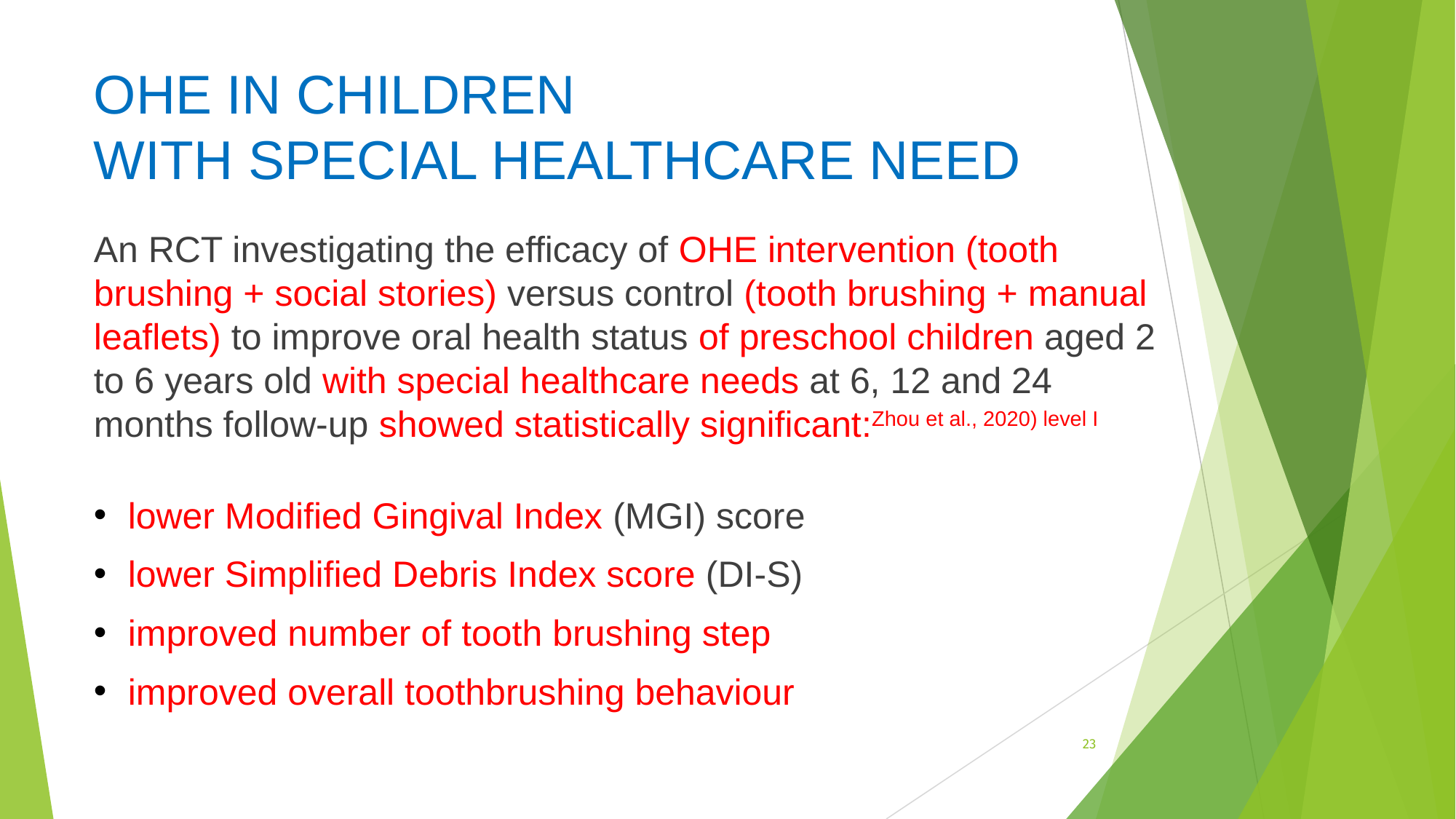

OHE IN CHILDREN
WITH SPECIAL HEALTHCARE NEED
An RCT investigating the efficacy of OHE intervention (tooth brushing + social stories) versus control (tooth brushing + manual leaflets) to improve oral health status of preschool children aged 2 to 6 years old with special healthcare needs at 6, 12 and 24 months follow-up showed statistically significant:Zhou et al., 2020) level I

lower Modified Gingival Index (MGI) score
lower Simplified Debris Index score (DI-S)
improved number of tooth brushing step
improved overall toothbrushing behaviour

23